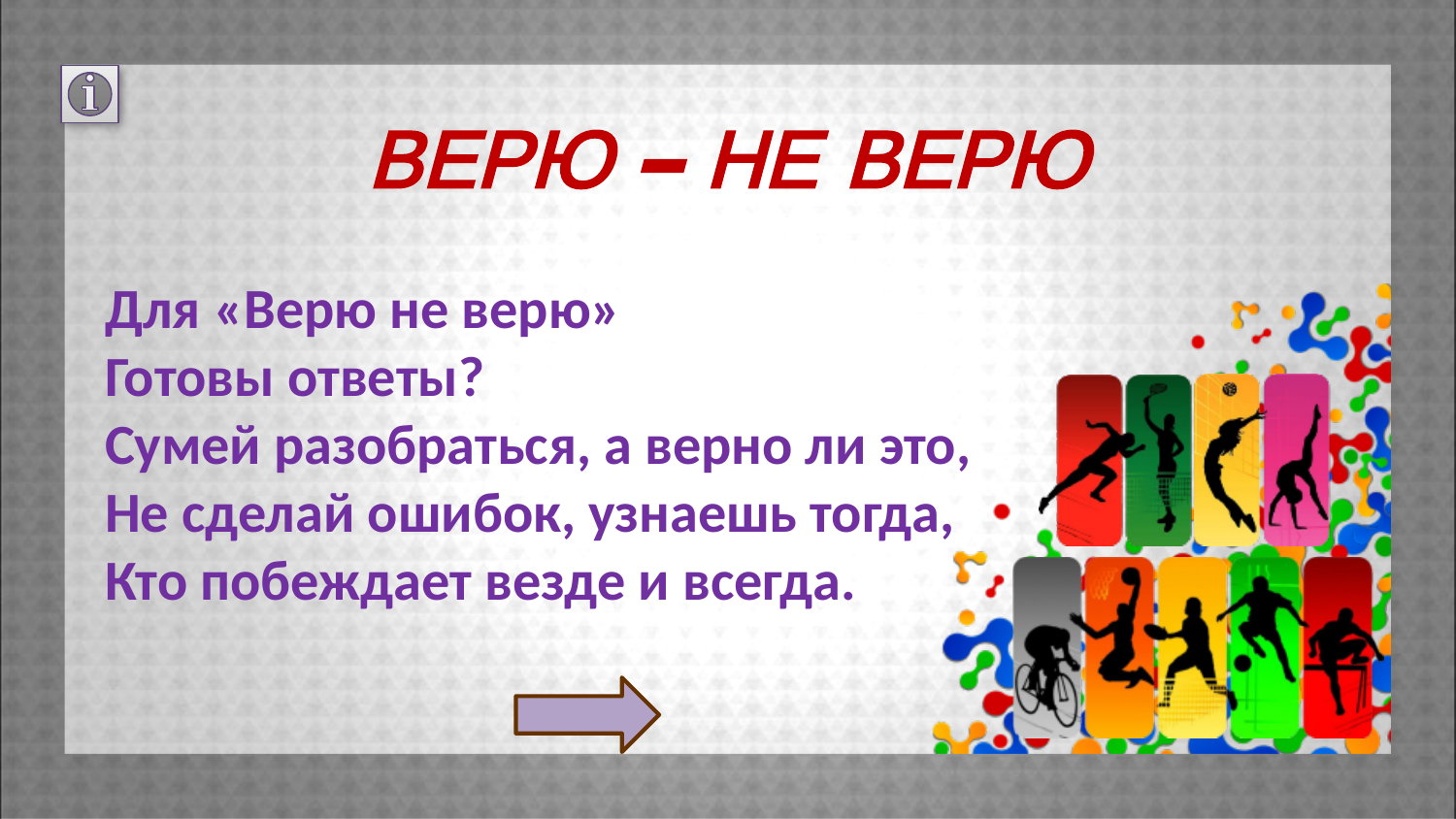

ВЕРЮ – НЕ ВЕРЮ
Для «Верю не верю»
Готовы ответы?
Сумей разобраться, а верно ли это,
Не сделай ошибок, узнаешь тогда,
Кто побеждает везде и всегда.